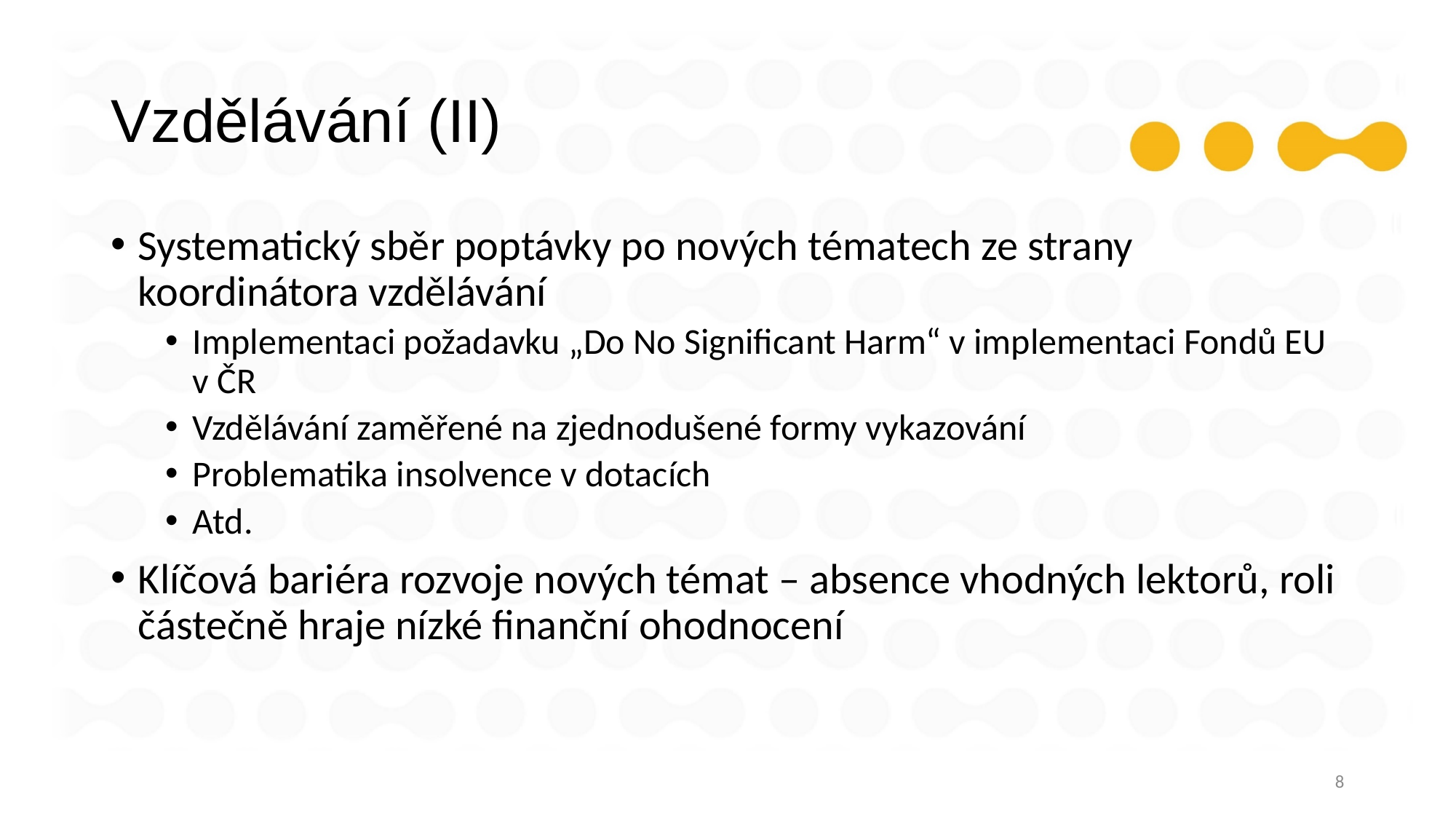

# Vzdělávání (II)
Systematický sběr poptávky po nových tématech ze strany koordinátora vzdělávání
Implementaci požadavku „Do No Significant Harm“ v implementaci Fondů EU v ČR
Vzdělávání zaměřené na zjednodušené formy vykazování
Problematika insolvence v dotacích
Atd.
Klíčová bariéra rozvoje nových témat – absence vhodných lektorů, roli částečně hraje nízké finanční ohodnocení

8